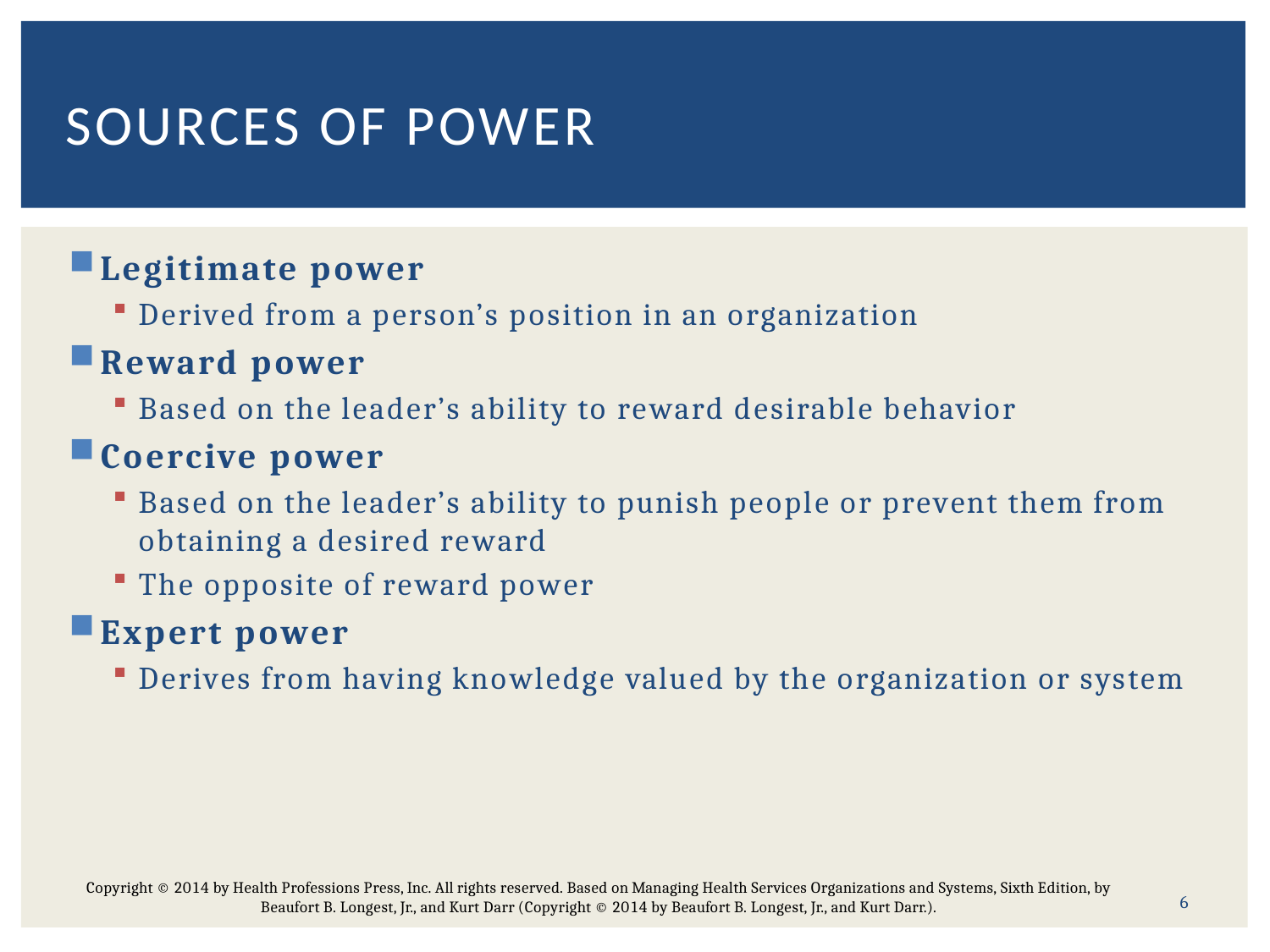

# Sources of power
Legitimate power
Derived from a person’s position in an organization
Reward power
Based on the leader’s ability to reward desirable behavior
Coercive power
Based on the leader’s ability to punish people or prevent them from obtaining a desired reward
The opposite of reward power
Expert power
Derives from having knowledge valued by the organization or system
6